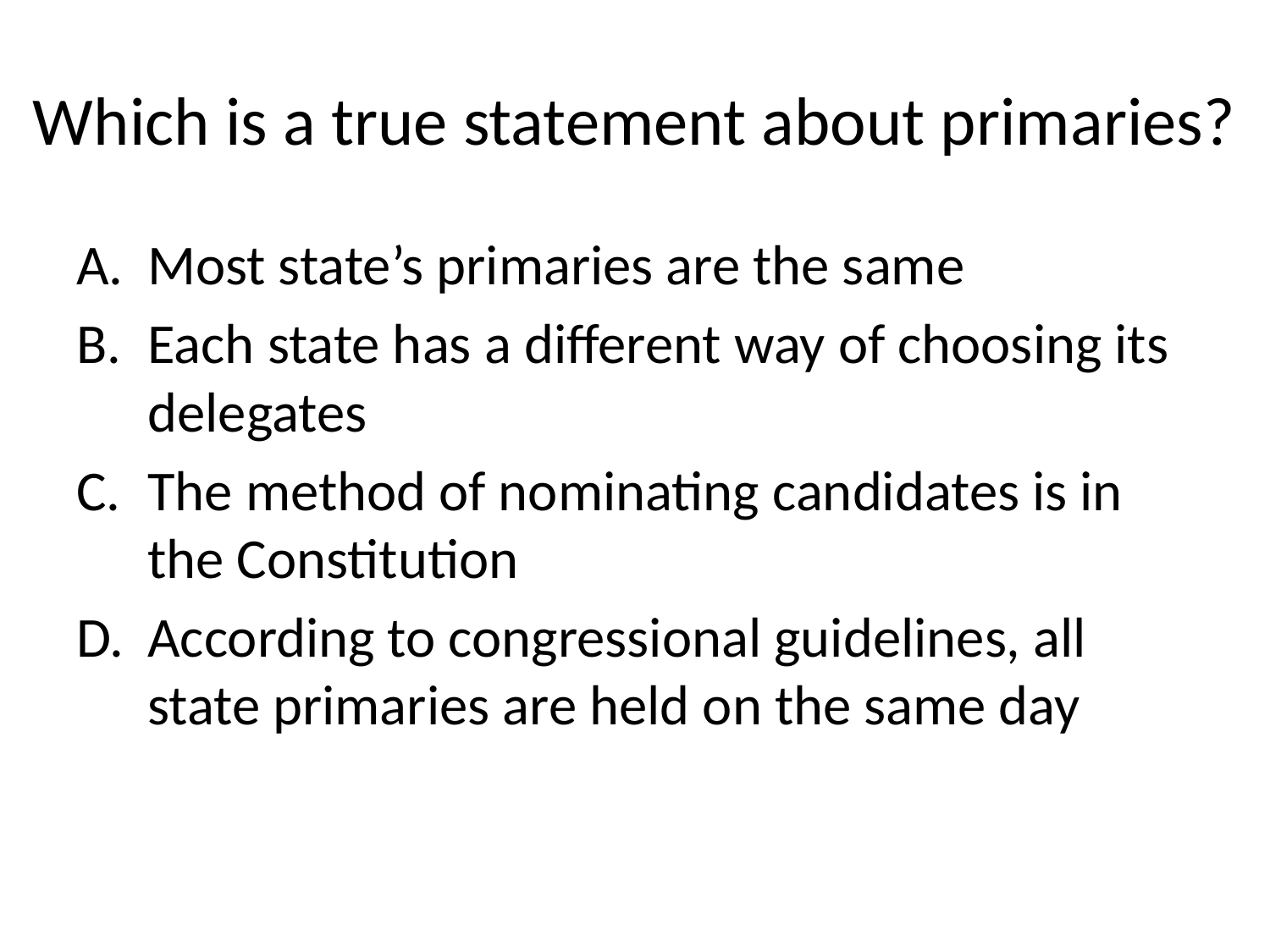

# Which is a true statement about primaries?
Most state’s primaries are the same
Each state has a different way of choosing its delegates
The method of nominating candidates is in the Constitution
According to congressional guidelines, all state primaries are held on the same day